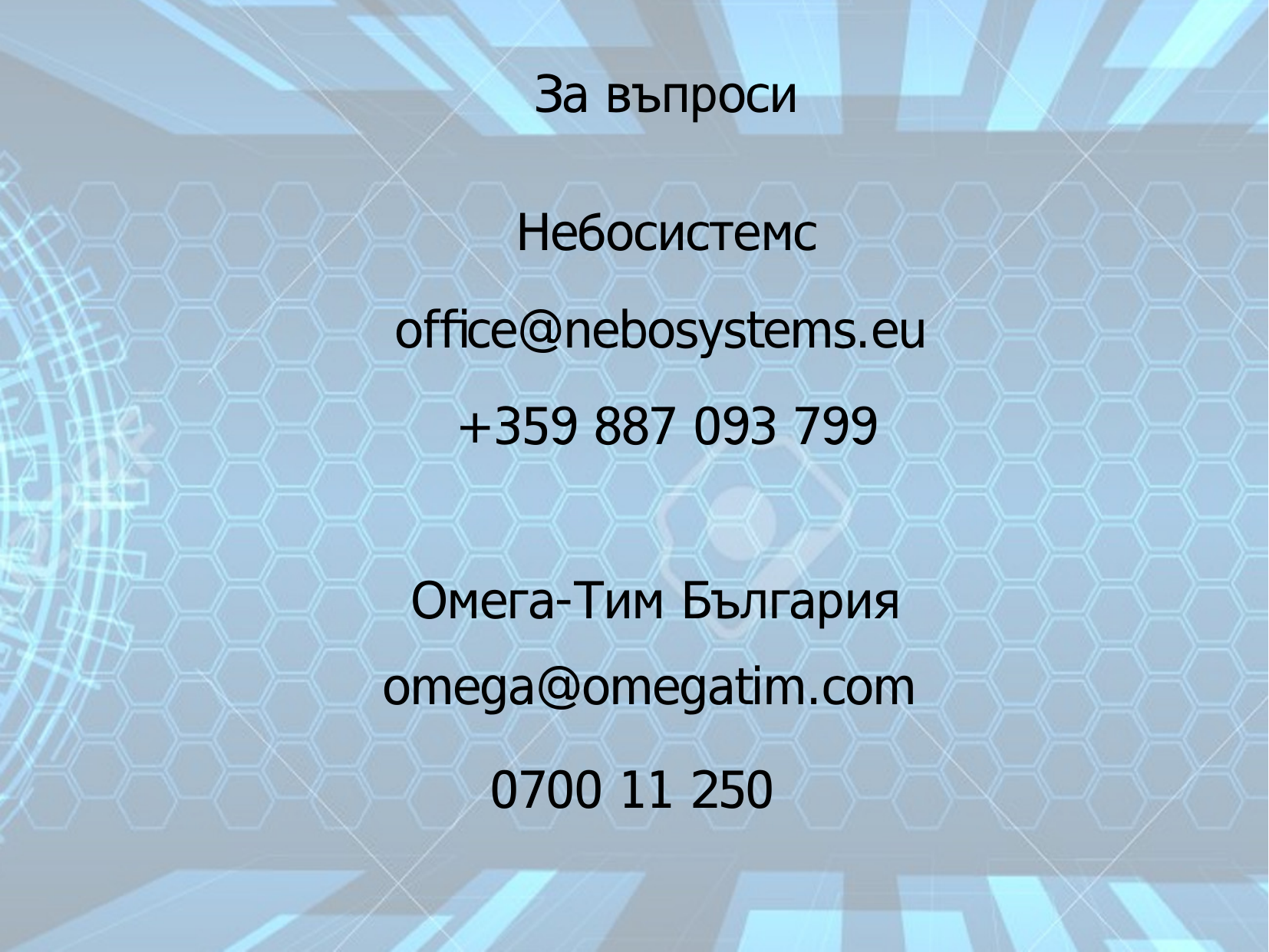

За въпроси
Небосистемс
office@nebosystems.eu

+359 887 093 799

Омега-Тим България
omega@omegatim.com

0700 11 250